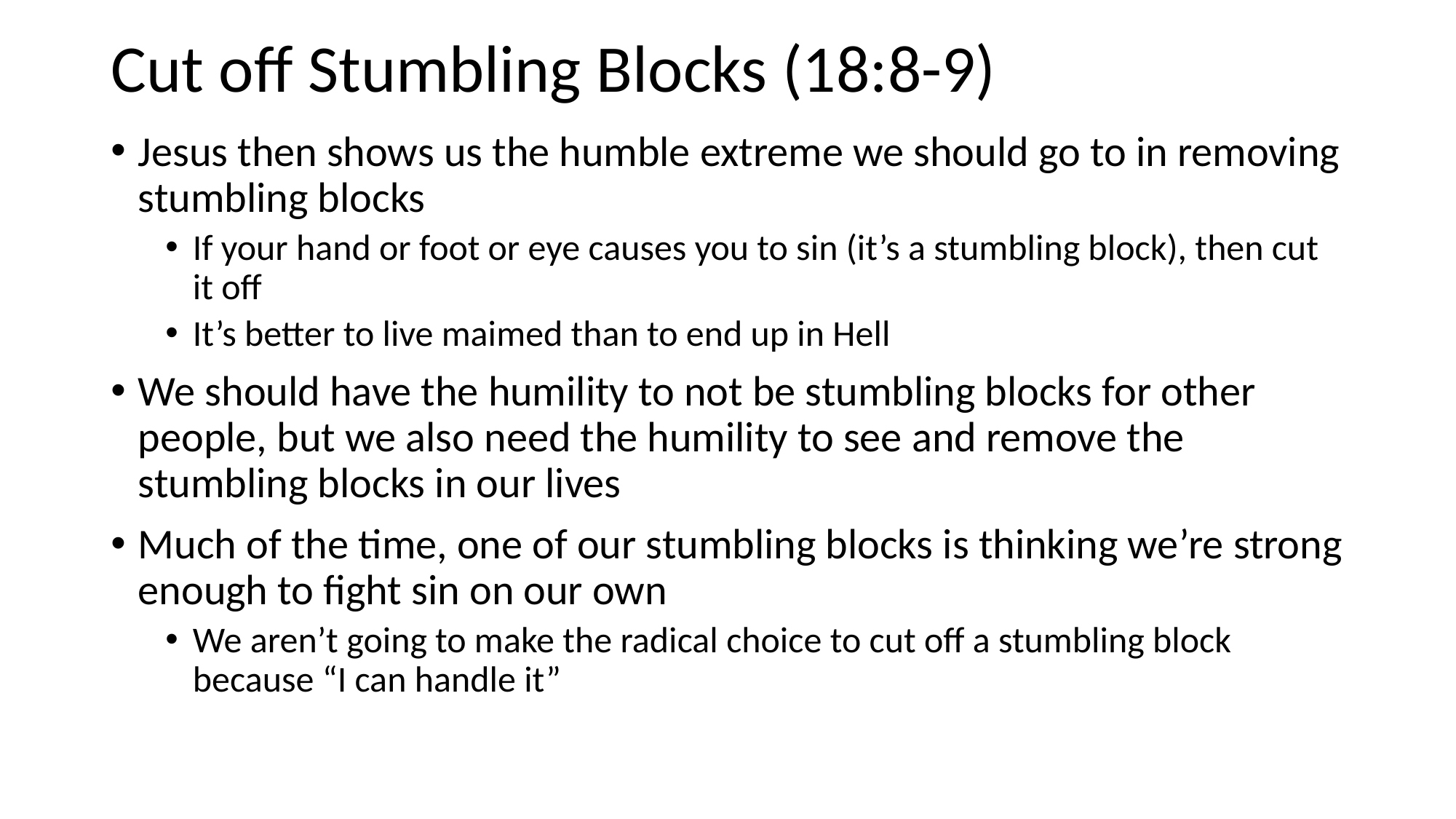

# Cut off Stumbling Blocks (18:8-9)
Jesus then shows us the humble extreme we should go to in removing stumbling blocks
If your hand or foot or eye causes you to sin (it’s a stumbling block), then cut it off
It’s better to live maimed than to end up in Hell
We should have the humility to not be stumbling blocks for other people, but we also need the humility to see and remove the stumbling blocks in our lives
Much of the time, one of our stumbling blocks is thinking we’re strong enough to fight sin on our own
We aren’t going to make the radical choice to cut off a stumbling block because “I can handle it”